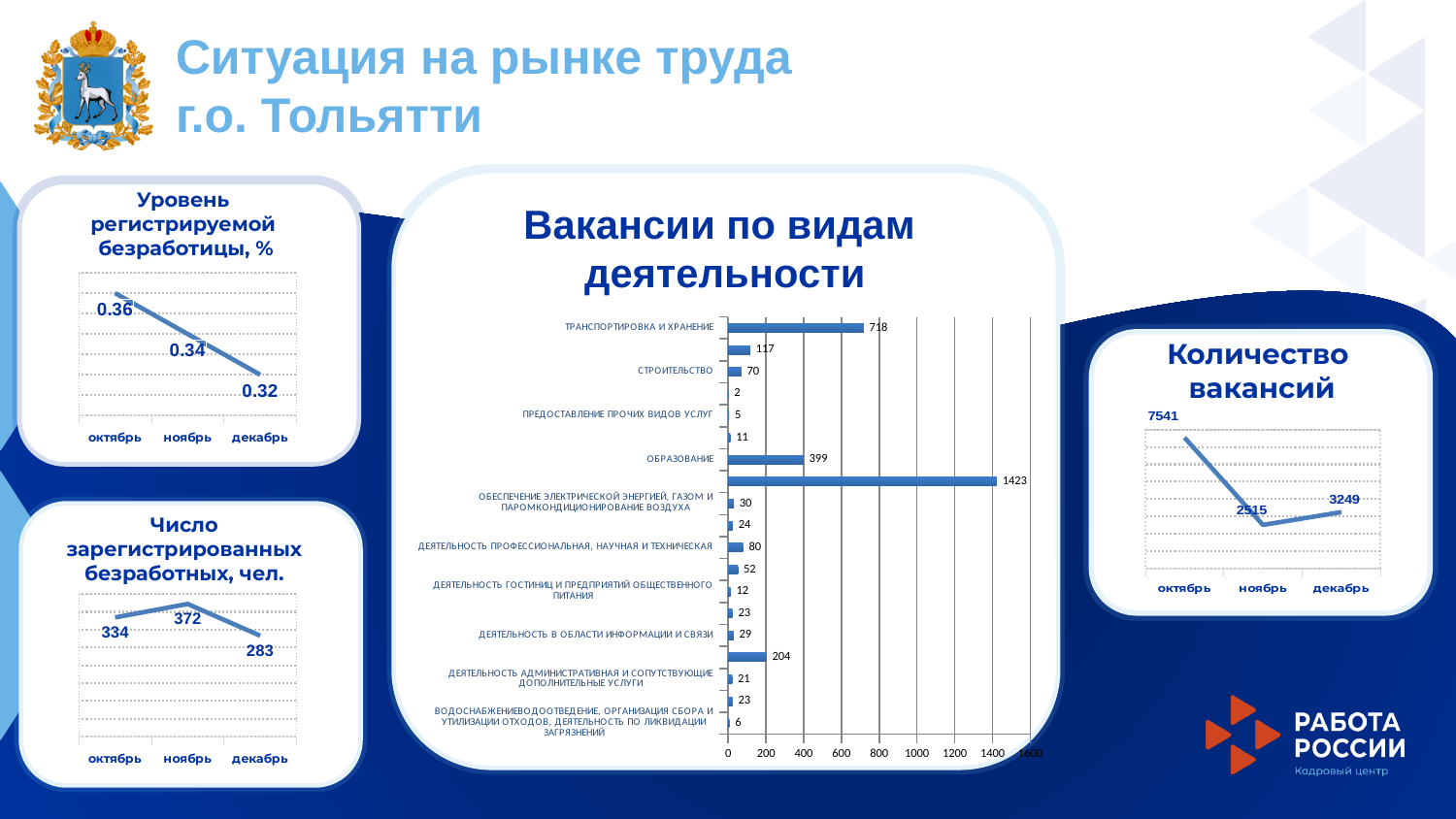

Ситуация на рынке труда
г.о. Тольятти

Уровень
регистрируемой
безработицы, %
Вакансии по видам
деятельности

### Chart

| Category | Уровень |
|---|---|
| октябрь | 0.36 |
| ноябрь | 0.34 |
| декабрь | 0.32 |

### Chart

| Category | Вакансии |
|---|---|
| ВОДОСНАБЖЕНИЕВОДООТВЕДЕНИЕ, ОРГАНИЗАЦИЯ СБОРА И УТИЛИЗАЦИИ ОТХОДОВ, ДЕЯТЕЛЬНОСТЬ ПО ЛИКВИДАЦИИ ЗАГРЯЗНЕНИЙ | 6.0 |
| ГОСУДАРСТВЕННОЕ УПРАВЛЕНИЕ И ОБЕСПЕЧЕНИЕ ВОЕННОЙ БЕЗОПАСНОСТИСОЦИАЛЬНОЕ ОБЕСПЕЧЕНИЕ | 23.0 |
| ДЕЯТЕЛЬНОСТЬ АДМИНИСТРАТИВНАЯ И СОПУТСТВУЮЩИЕ ДОПОЛНИТЕЛЬНЫЕ УСЛУГИ | 21.0 |
| ДЕЯТЕЛЬНОСТЬ В ОБЛАСТИ ЗДРАВООХРАНЕНИЯ И СОЦИАЛЬНЫХ УСЛУГ | 204.0 |
| ДЕЯТЕЛЬНОСТЬ В ОБЛАСТИ ИНФОРМАЦИИ И СВЯЗИ | 29.0 |
| ДЕЯТЕЛЬНОСТЬ В ОБЛАСТИ КУЛЬТУРЫ, СПОРТА, ОРГАНИЗАЦИИ ДОСУГА И РАЗВЛЕЧЕНИЙ | 23.0 |
| ДЕЯТЕЛЬНОСТЬ ГОСТИНИЦ И ПРЕДПРИЯТИЙ ОБЩЕСТВЕННОГО ПИТАНИЯ | 12.0 |
| ДЕЯТЕЛЬНОСТЬ ПО ОПЕРАЦИЯМ С НЕДВИЖИМЫМ ИМУЩЕСТВОМ | 52.0 |
| ДЕЯТЕЛЬНОСТЬ ПРОФЕССИОНАЛЬНАЯ, НАУЧНАЯ И ТЕХНИЧЕСКАЯ | 80.0 |
| ДЕЯТЕЛЬНОСТЬ ФИНАНСОВАЯ И СТРАХОВАЯ | 24.0 |
| ОБЕСПЕЧЕНИЕ ЭЛЕКТРИЧЕСКОЙ ЭНЕРГИЕЙ, ГАЗОМ И ПАРОМКОНДИЦИОНИРОВАНИЕ ВОЗДУХА | 30.0 |
| ОБРАБАТЫВАЮЩИЕ ПРОИЗВОДСТВА | 1423.0 |
| ОБРАЗОВАНИЕ | 399.0 |
| ОПТОВАЯ И РОЗНИЧНАЯ ТОРГОВЛЯ; РЕМОНТ АВТОТРАНСПОРТНЫХ СРЕДСТВ, МОТОЦИКЛОВ, БЫТОВЫХ ИЗДЕЛИЙ И ПРЕДМЕТОВ ЛИЧНОГО ПОЛЬЗОВАНИЯ | 11.0 |
| ПРЕДОСТАВЛЕНИЕ ПРОЧИХ ВИДОВ УСЛУГ | 5.0 |
| СЕЛЬСКОЕ, ЛЕСНОЕ ХОЗЯЙСТВО, ОХОТА, РЫБОЛОВСТВО И РЫБОВОДСТВО | 2.0 |
| СТРОИТЕЛЬСТВО | 70.0 |
| ТОРГОВЛЯ ОПТОВАЯ И РОЗНИЧНАЯРЕМОНТ АВТОТРАНСПОРТНЫХ СРЕДСТВ И МОТОЦИКЛОВ | 117.0 |
| ТРАНСПОРТИРОВКА И ХРАНЕНИЕ | 718.0 |
Количество
вакансий

### Chart

| Category | Ряд 1 |
|---|---|
| октябрь | 7541.0 |
| ноябрь | 2515.0 |
| декабрь | 3249.0 |
Число
зарегистрированных
безработных, чел.

### Chart

| Category | Ряд 1 |
|---|---|
| октябрь | 334.0 |
| ноябрь | 372.0 |
| декабрь | 283.0 |